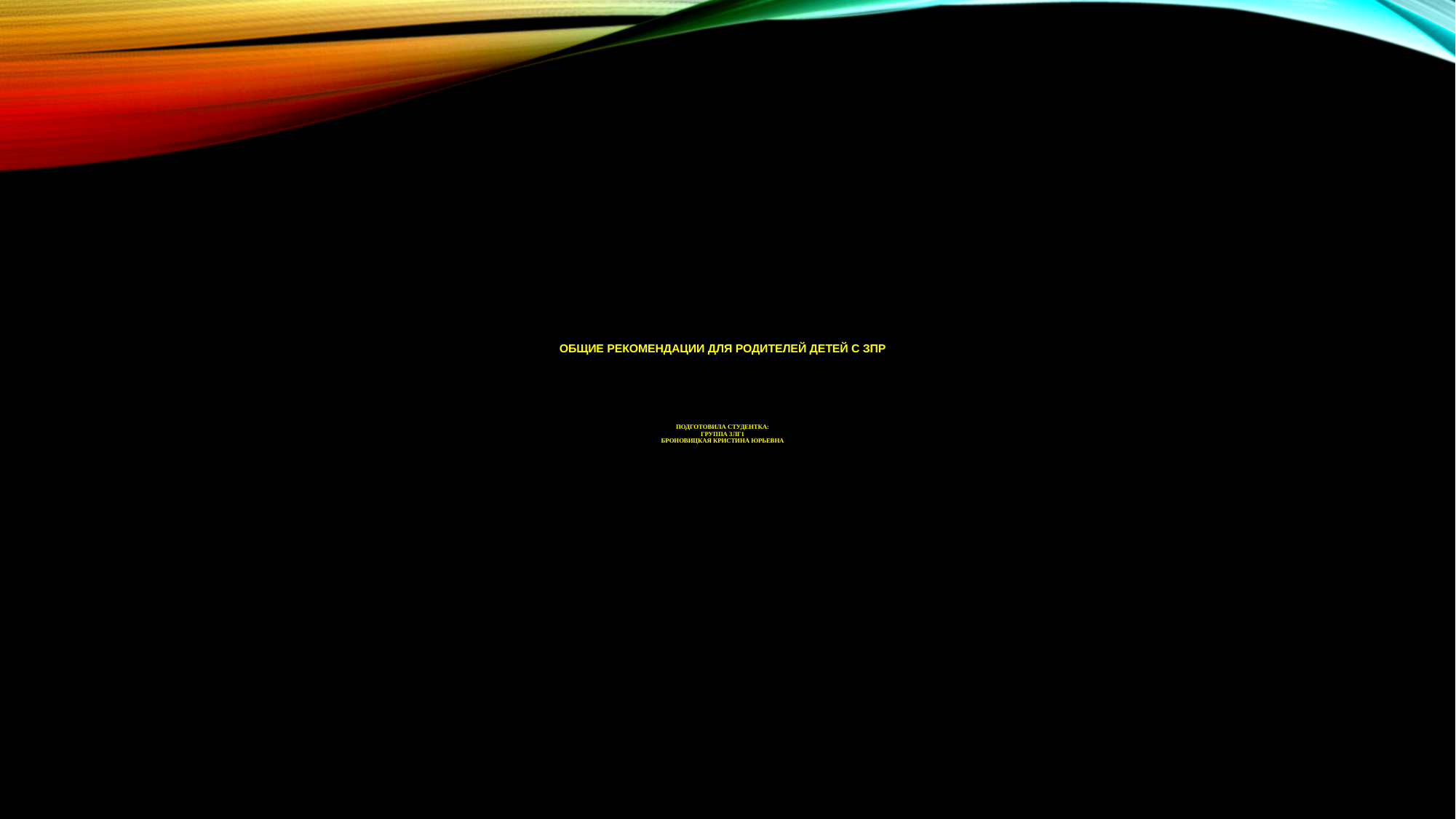

# ОБЩИЕ РЕКОМЕНДАЦИИ ДЛЯ РОДИТЕЛЕЙ ДЕТЕЙ С ЗПР Подготовила студентка: группа 3лг1 броновицкая кристина юрьевна